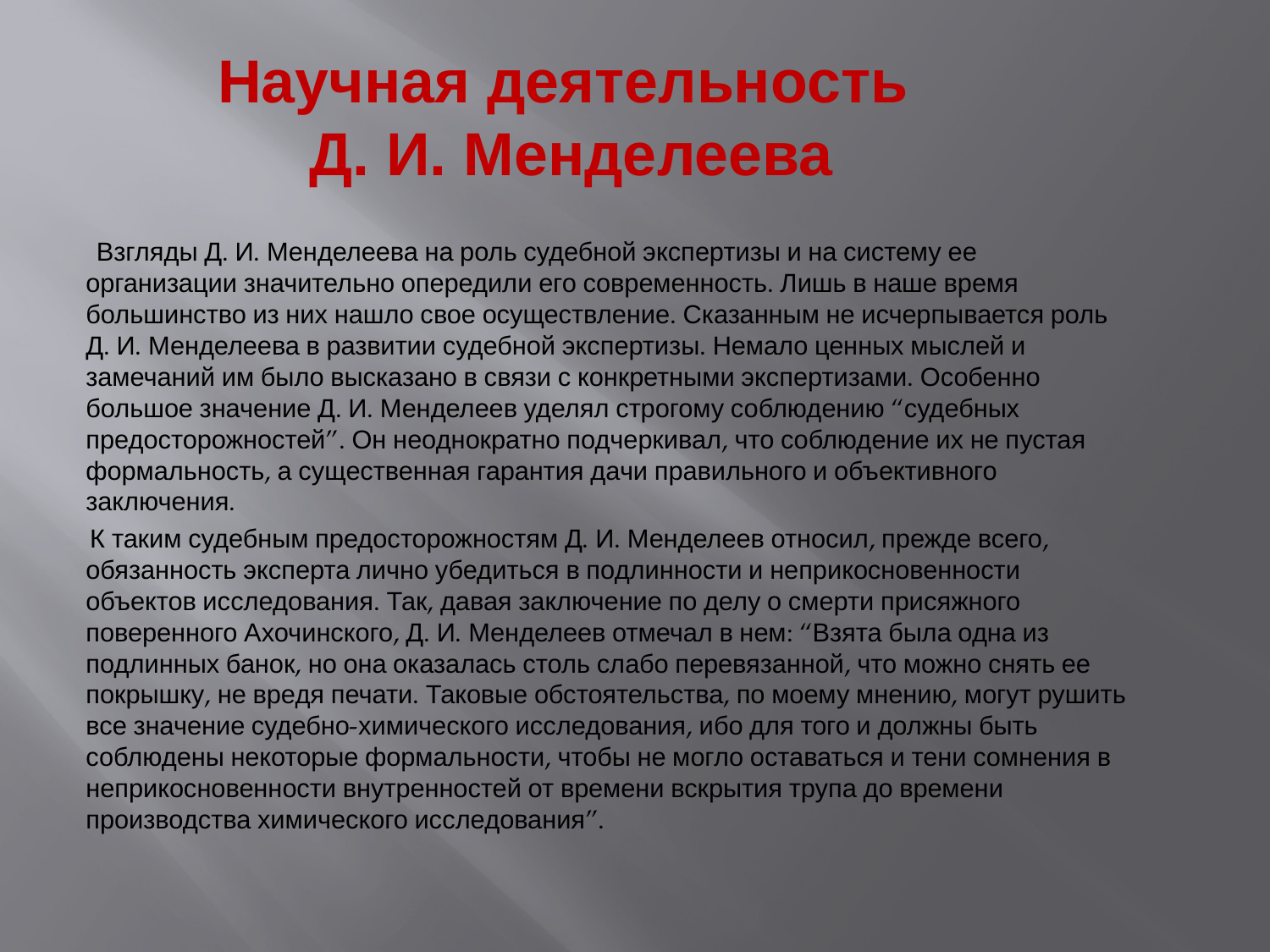

Научная деятельность
Д. И. Менделеева
          Взгляды Д. И. Менделеева на роль судебной экспертизы и на систему ее организации значительно опередили его современность. Лишь в наше время большинство из них нашло свое осуществление. Сказанным не исчерпывается роль Д. И. Менделеева в развитии судебной экспертизы. Немало ценных мыслей и замечаний им было высказано в связи с конкретными экспертизами. Особенно большое значение Д. И. Менделеев уделял строгому соблюдению “судебных предосторожностей”. Он неоднократно подчеркивал, что соблюдение их не пустая формальность, а существенная гарантия дачи правильного и объективного заключения.
         К таким судебным предосторожностям Д. И. Менделеев относил, прежде всего, обязанность эксперта лично убедиться в подлинности и неприкосновенности объектов исследования. Так, давая заключение по делу о смерти присяжного поверенного Ахочинского, Д. И. Менделеев отмечал в нем: “Взята была одна из подлинных банок, но она оказалась столь слабо перевязанной, что можно снять ее покрышку, не вредя печати. Таковые обстоятельства, по моему мнению, могут рушить все значение судебно-химического исследования, ибо для того и должны быть соблюдены некоторые формальности, чтобы не могло оставаться и тени сомнения в неприкосновенности внутренностей от времени вскрытия трупа до времени производства химического исследования”.